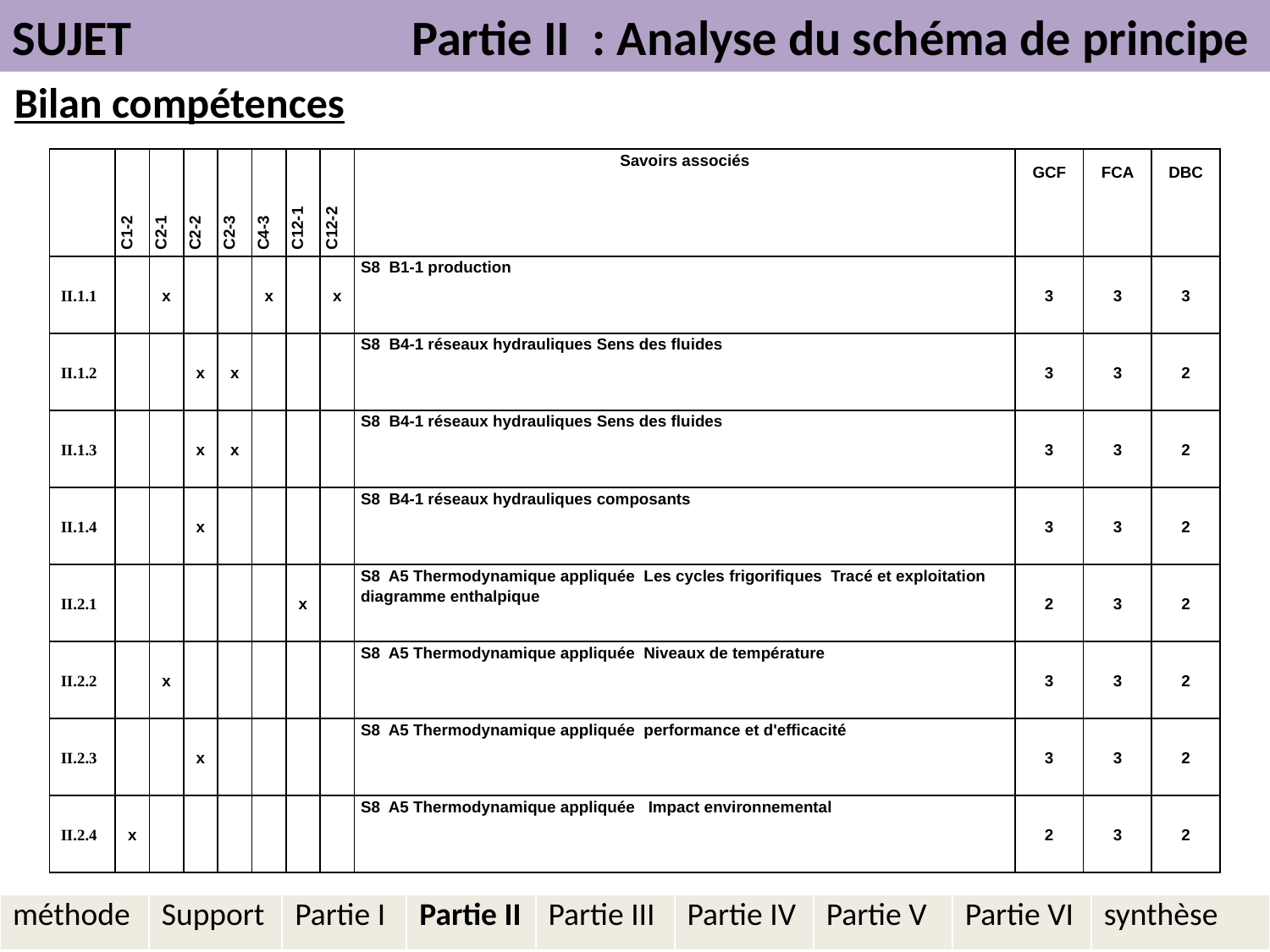

SUJET                         Partie II  : Analyse du schéma de principe
Bilan compétences
|  | C1-2 | C2-1 | C2-2 | C2-3 | C4-3 | C12-1 | C12-2 | Savoirs associés | GCF | FCA | DBC |
| --- | --- | --- | --- | --- | --- | --- | --- | --- | --- | --- | --- |
| II.1.1 |  | x |  |  | x |  | x | S8 B1-1 production | 3 | 3 | 3 |
| II.1.2 |  |  | x | x |  |  |  | S8 B4-1 réseaux hydrauliques Sens des fluides | 3 | 3 | 2 |
| II.1.3 |  |  | x | x |  |  |  | S8 B4-1 réseaux hydrauliques Sens des fluides | 3 | 3 | 2 |
| II.1.4 |  |  | x |  |  |  |  | S8 B4-1 réseaux hydrauliques composants | 3 | 3 | 2 |
| II.2.1 |  |  |  |  |  | x |  | S8 A5 Thermodynamique appliquée Les cycles frigorifiques Tracé et exploitation diagramme enthalpique | 2 | 3 | 2 |
| II.2.2 |  | x |  |  |  |  |  | S8 A5 Thermodynamique appliquée Niveaux de température | 3 | 3 | 2 |
| II.2.3 |  |  | x |  |  |  |  | S8 A5 Thermodynamique appliquée performance et d'efficacité | 3 | 3 | 2 |
| II.2.4 | x |  |  |  |  |  |  | S8 A5 Thermodynamique appliquée Impact environnemental | 2 | 3 | 2 |

| méthode | Support | Partie I | Partie II | Partie III | Partie IV | Partie V | Partie VI | synthèse |
| --- | --- | --- | --- | --- | --- | --- | --- | --- |